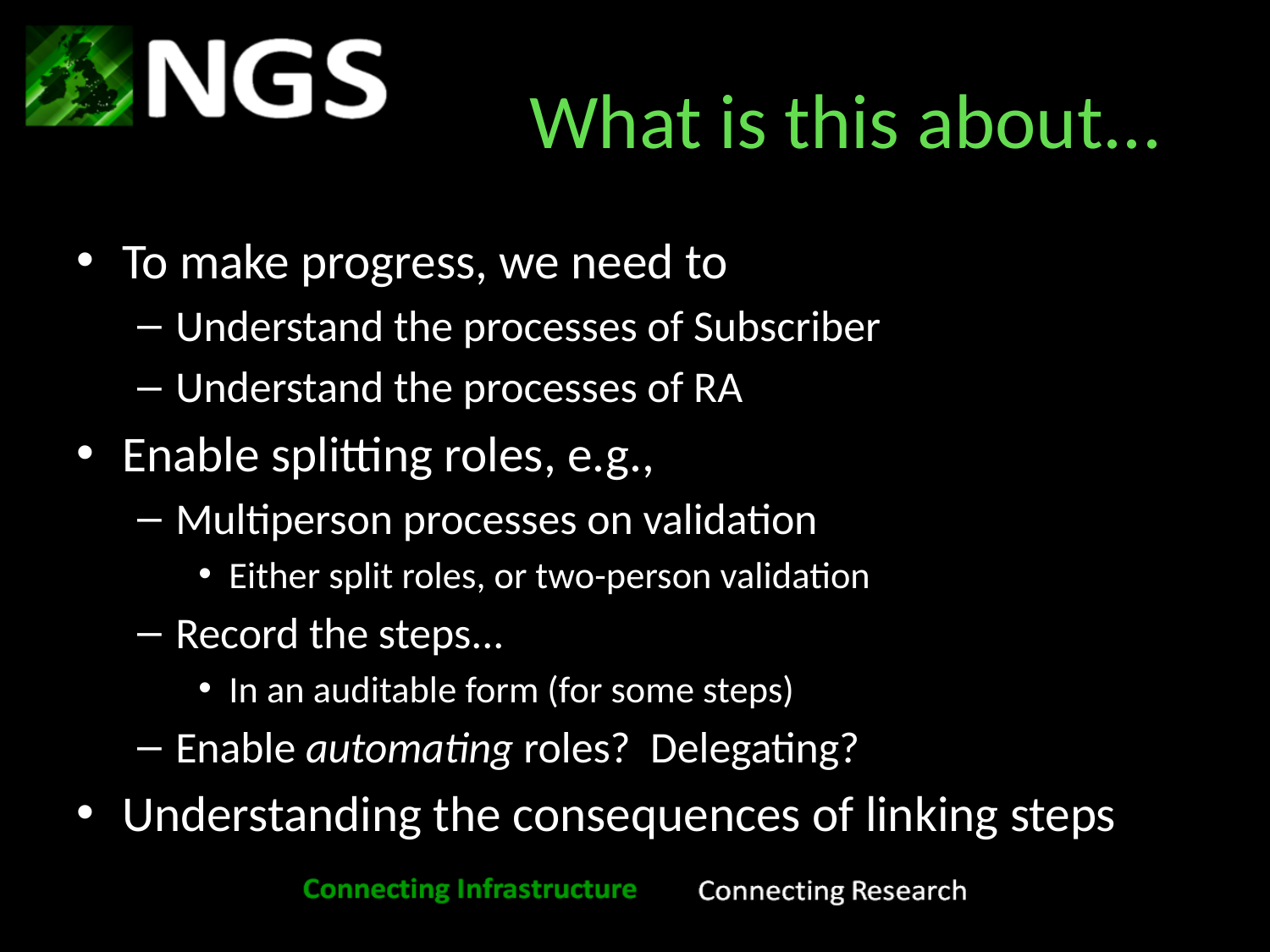

# What is this about...
To make progress, we need to
Understand the processes of Subscriber
Understand the processes of RA
Enable splitting roles, e.g.,
Multiperson processes on validation
Either split roles, or two-person validation
Record the steps...
In an auditable form (for some steps)
Enable automating roles?  Delegating?
Understanding the consequences of linking steps